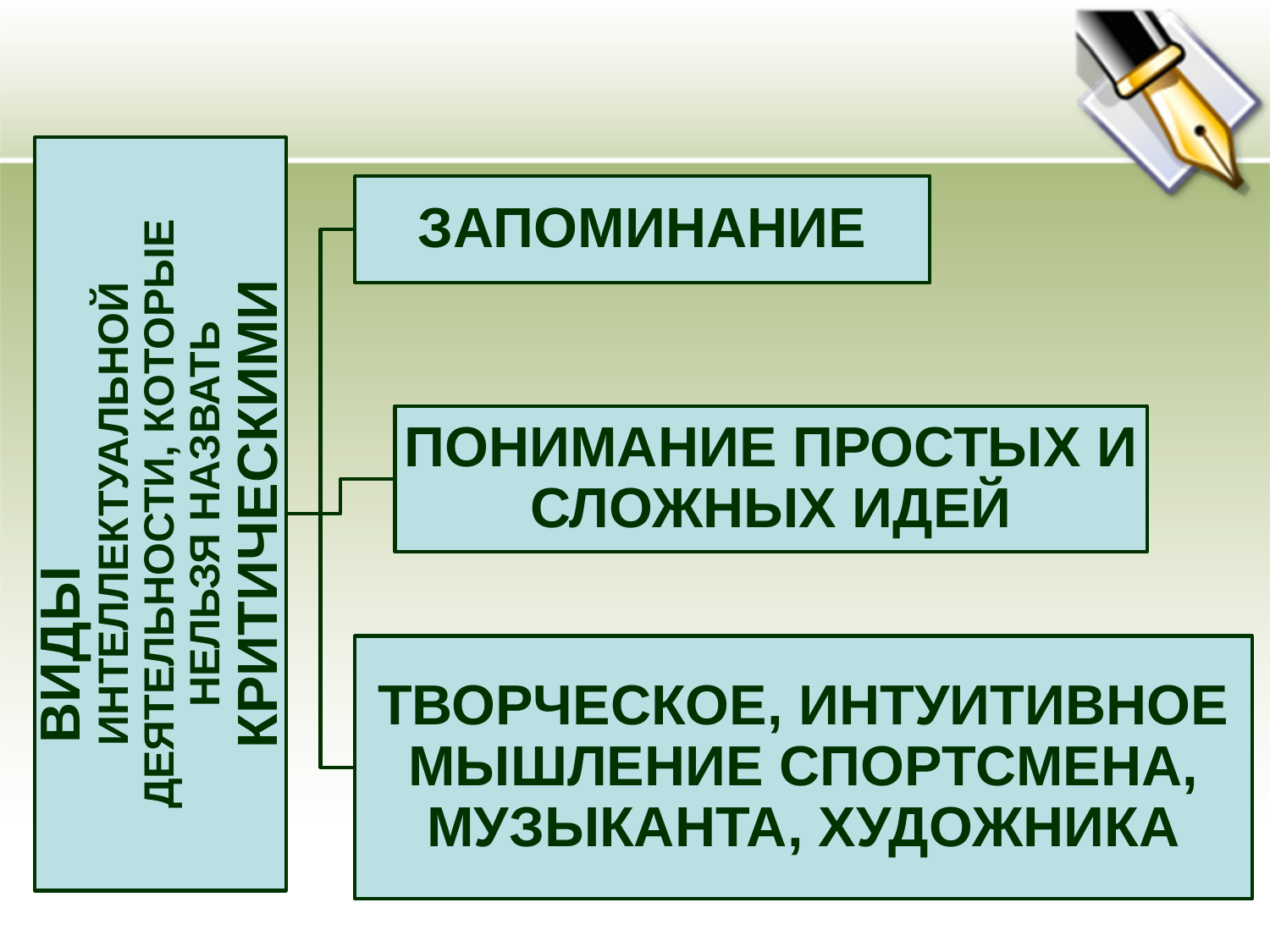

ВИДЫ                   ИНТЕЛЛЕКТУАЛЬНОЙ ДЕЯТЕЛЬНОСТИ, КОТОРЫЕ НЕЛЬЗЯ НАЗВАТЬ КРИТИЧЕСКИМИ
ЗАПОМИНАНИЕ
ПОНИМАНИЕ ПРОСТЫХ И СЛОЖНЫХ ИДЕЙ
ТВОРЧЕСКОЕ, ИНТУИТИВНОЕ МЫШЛЕНИЕ СПОРТСМЕНА, МУЗЫКАНТА, ХУДОЖНИКА